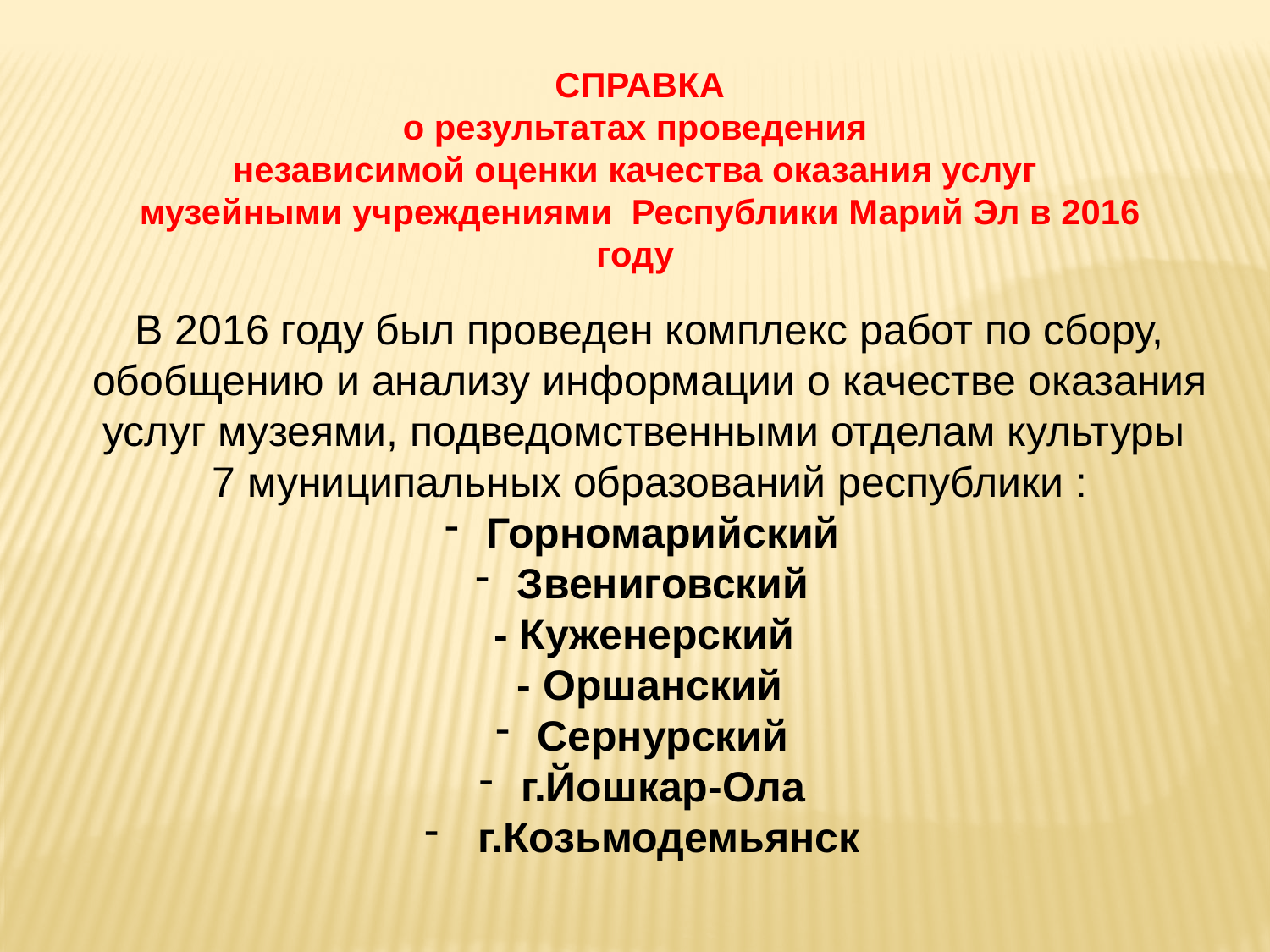

СПРАВКА
о результатах проведения
независимой оценки качества оказания услуг
музейными учреждениями  Республики Марий Эл в 2016 году

В 2016 году был проведен комплекс работ по сбору, обобщению и анализу информации о качестве оказания услуг музеями, подведомственными отделам культуры
7 муниципальных образований республики :
 Горномарийский
 Звениговский
- Куженерский
- Оршанский
 Сернурский
 г.Йошкар-Ола
  г.Козьмодемьянск